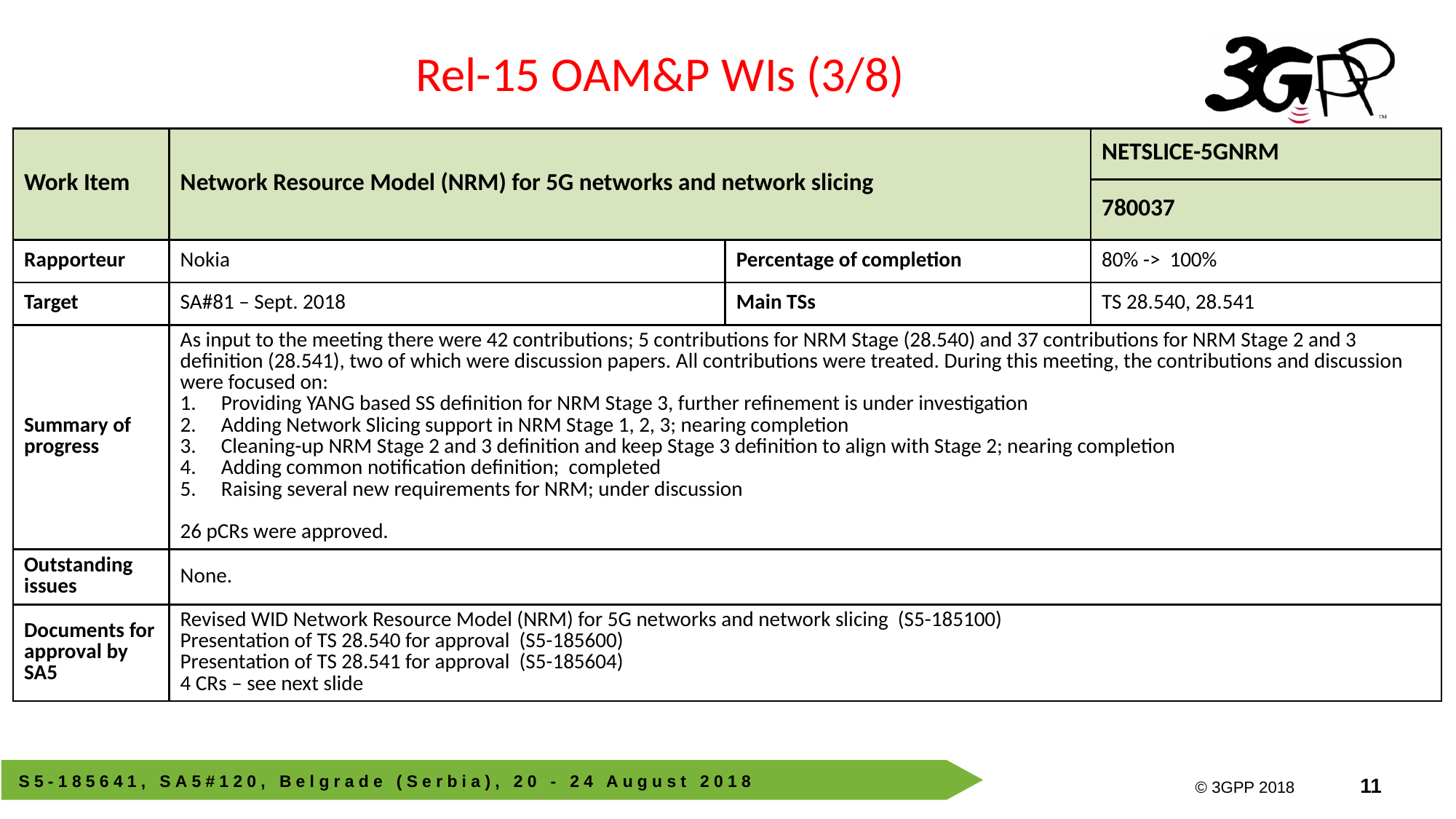

Rel-15 OAM&P WIs (3/8)
| Work Item | Network Resource Model (NRM) for 5G networks and network slicing |  | NETSLICE-5GNRM |
| --- | --- | --- | --- |
|  |  |  | 780037 |
| Rapporteur | Nokia | Percentage of completion | 80% -> 100% |
| Target | SA#81 – Sept. 2018 | Main TSs | TS 28.540, 28.541 |
| Summary of progress | As input to the meeting there were 42 contributions; 5 contributions for NRM Stage (28.540) and 37 contributions for NRM Stage 2 and 3 definition (28.541), two of which were discussion papers. All contributions were treated. During this meeting, the contributions and discussion were focused on: Providing YANG based SS definition for NRM Stage 3, further refinement is under investigation Adding Network Slicing support in NRM Stage 1, 2, 3; nearing completion Cleaning-up NRM Stage 2 and 3 definition and keep Stage 3 definition to align with Stage 2; nearing completion Adding common notification definition; completed Raising several new requirements for NRM; under discussion 26 pCRs were approved. |  |  |
| Outstanding issues | None. |  |  |
| Documents for approval by SA5 | Revised WID Network Resource Model (NRM) for 5G networks and network slicing (S5-185100) Presentation of TS 28.540 for approval (S5-185600) Presentation of TS 28.541 for approval (S5-185604) 4 CRs – see next slide |  |  |